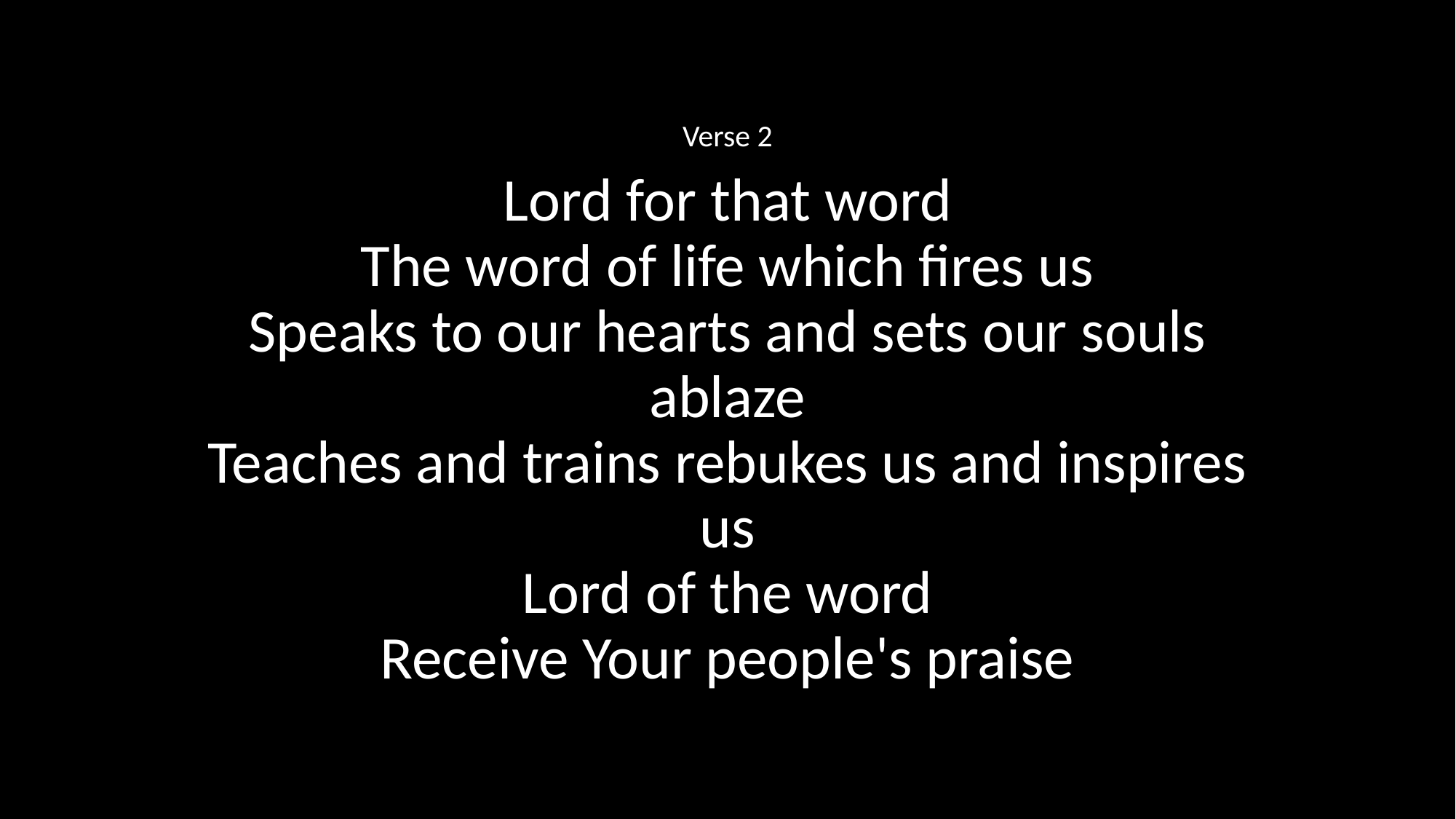

Verse 2
Lord for that word
The word of life which fires us
Speaks to our hearts and sets our souls ablaze
Teaches and trains rebukes us and inspires us
Lord of the word
Receive Your people's praise